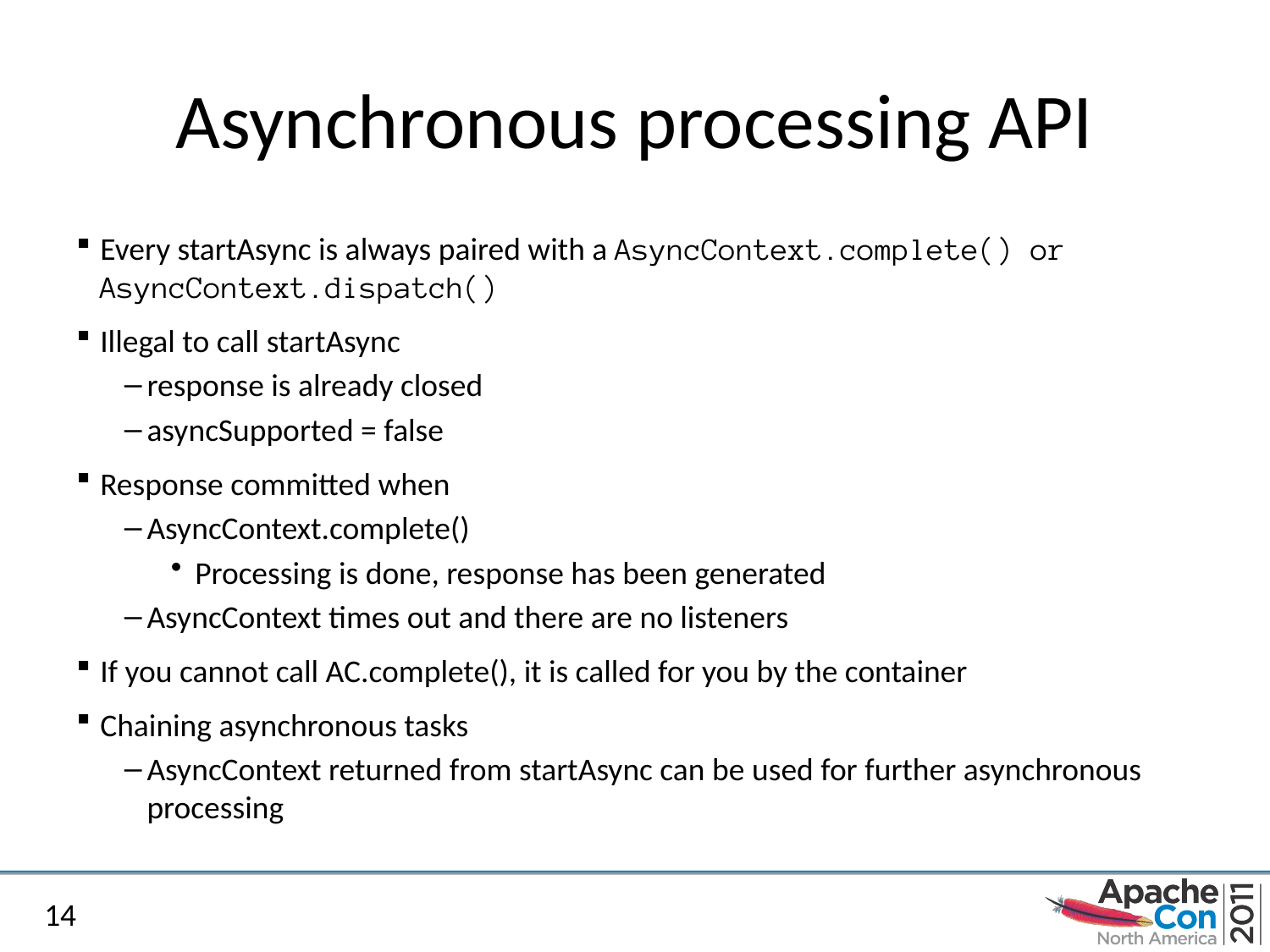

# Asynchronous processing API
Every startAsync is always paired with a AsyncContext.complete() or AsyncContext.dispatch()
Illegal to call startAsync
response is already closed
asyncSupported = false
Response committed when
AsyncContext.complete()
Processing is done, response has been generated
AsyncContext times out and there are no listeners
If you cannot call AC.complete(), it is called for you by the container
Chaining asynchronous tasks
AsyncContext returned from startAsync can be used for further asynchronous processing